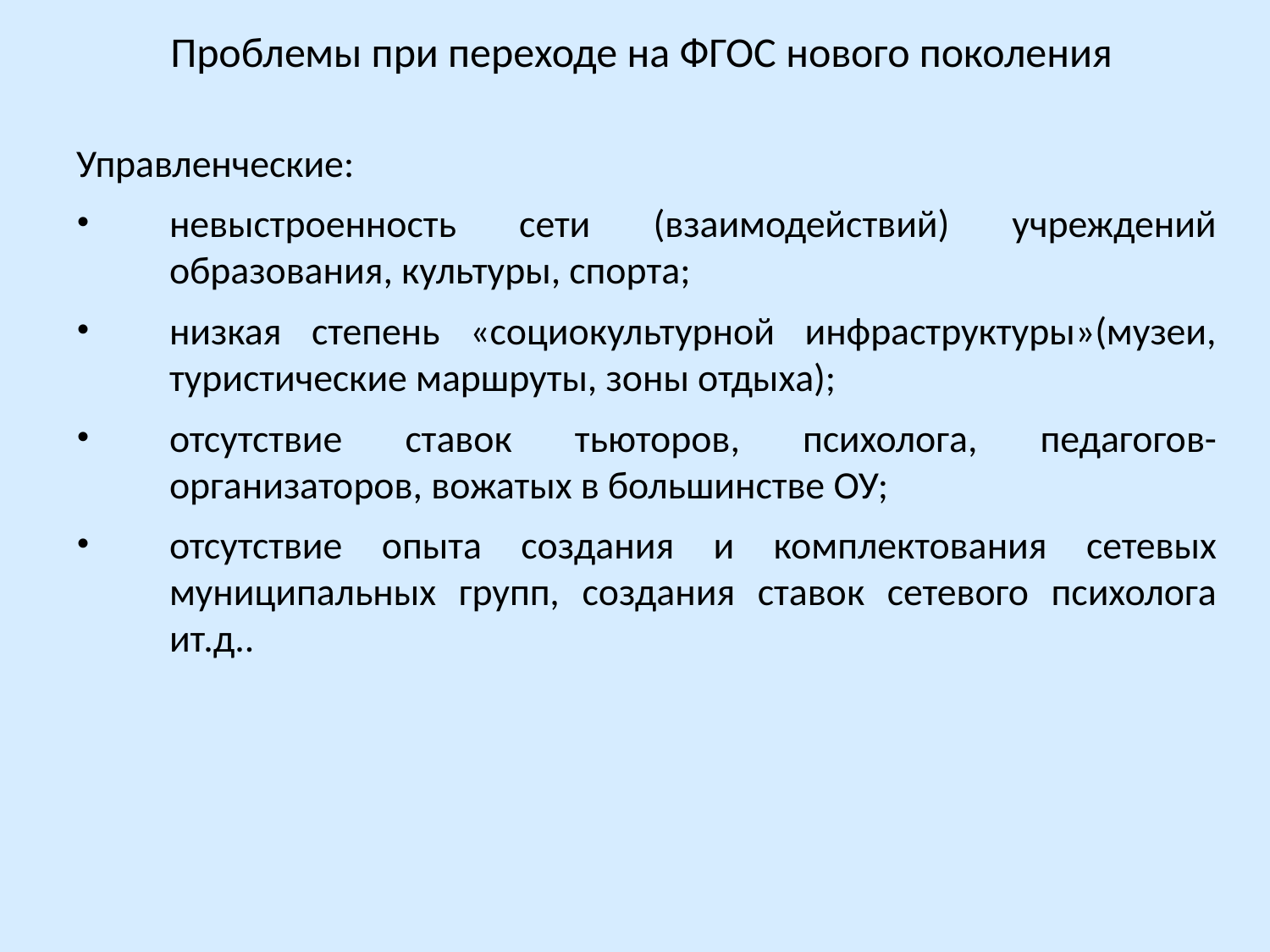

Проблемы при переходе на ФГОС нового поколения
Управленческие:
невыстроенность сети (взаимодействий) учреждений образования, культуры, спорта;
низкая степень «социокультурной инфраструктуры»(музеи, туристические маршруты, зоны отдыха);
отсутствие ставок тьюторов, психолога, педагогов-организаторов, вожатых в большинстве ОУ;
отсутствие опыта создания и комплектования сетевых муниципальных групп, создания ставок сетевого психолога ит.д..